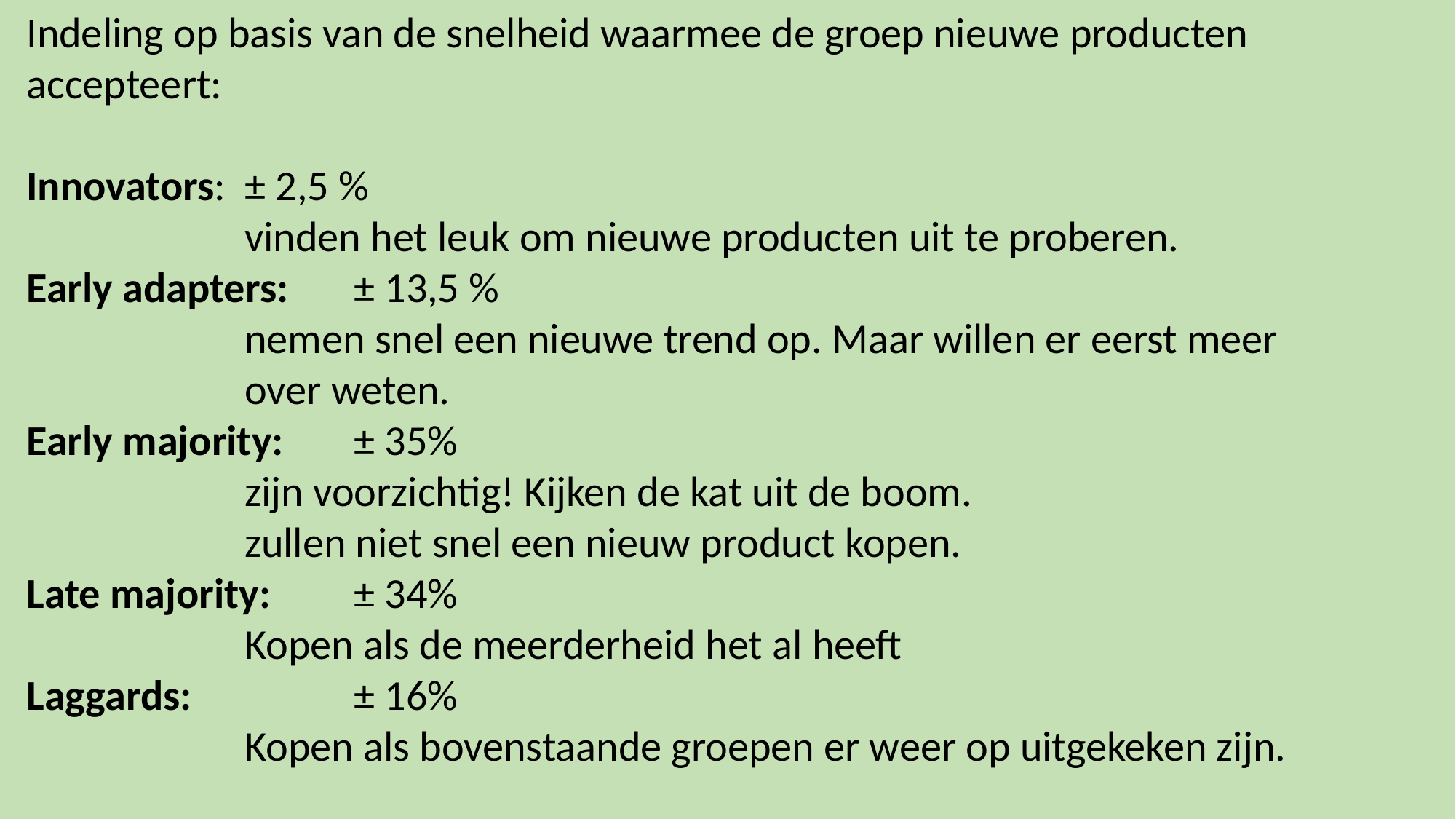

Indeling op basis van de snelheid waarmee de groep nieuwe producten accepteert:

Innovators: 	± 2,5 %
		vinden het leuk om nieuwe producten uit te proberen.
Early adapters:	± 13,5 %
		nemen snel een nieuwe trend op. Maar willen er eerst meer 			over weten.
Early majority:	± 35%
		zijn voorzichtig! Kijken de kat uit de boom.
		zullen niet snel een nieuw product kopen.
Late majority:	± 34%
		Kopen als de meerderheid het al heeft
Laggards:		± 16%
		Kopen als bovenstaande groepen er weer op uitgekeken zijn.